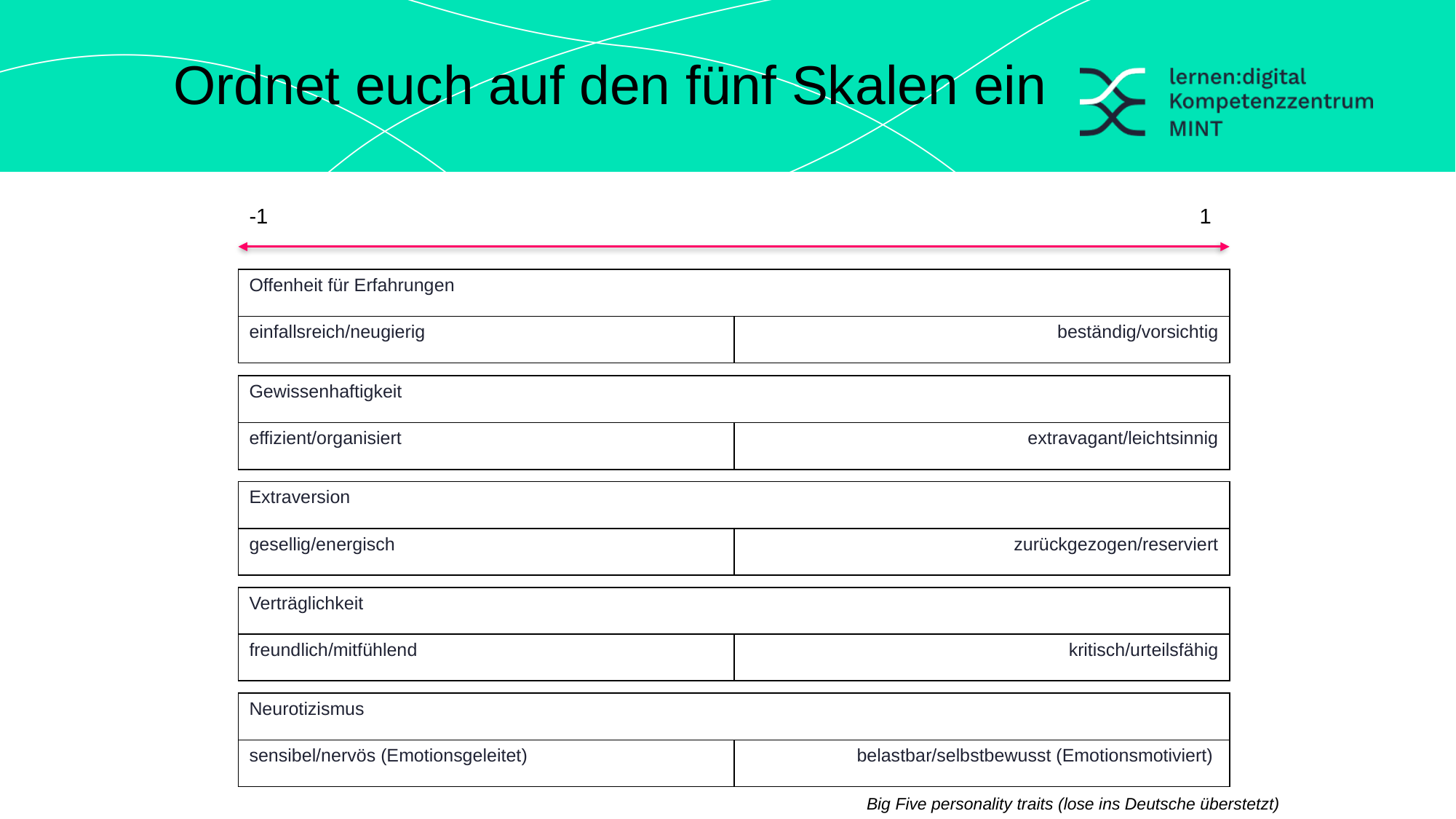

Ordnet euch auf den fünf Skalen ein
-1
1

| Offenheit für Erfahrungen |  |
| --- | --- |
| einfallsreich/neugierig | beständig/vorsichtig |
| Gewissenhaftigkeit |  |
| --- | --- |
| effizient/organisiert | extravagant/leichtsinnig |
| Extraversion |  |
| --- | --- |
| gesellig/energisch | zurückgezogen/reserviert |
| Verträglichkeit |  |
| --- | --- |
| freundlich/mitfühlend | kritisch/urteilsfähig |
| Neurotizismus |  |
| --- | --- |
| sensibel/nervös (Emotionsgeleitet) | belastbar/selbstbewusst (Emotionsmotiviert) |
Big Five personality traits (lose ins Deutsche überstetzt)